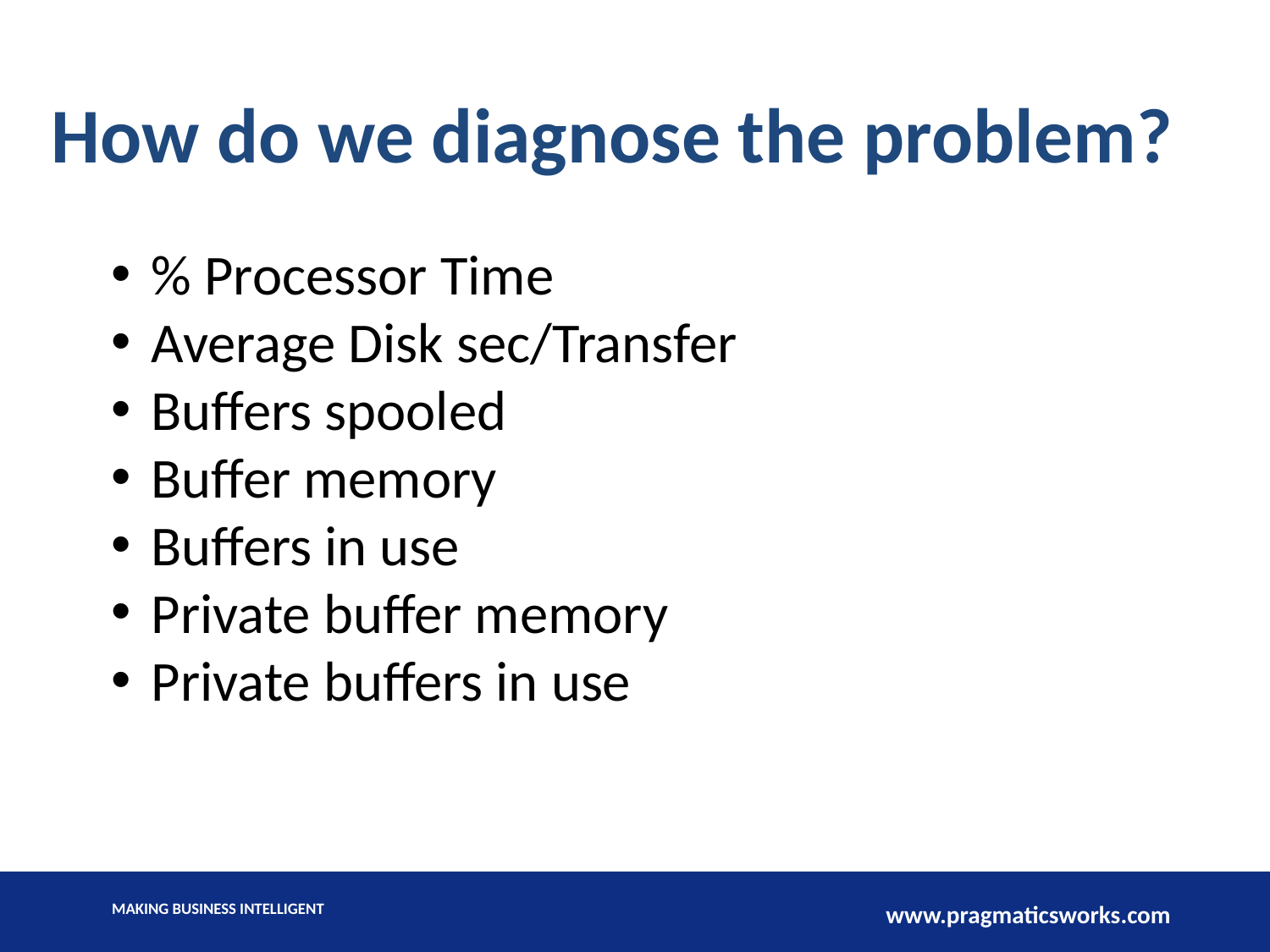

# How do we diagnose the problem?
% Processor Time
Average Disk sec/Transfer
Buffers spooled
Buffer memory
Buffers in use
Private buffer memory
Private buffers in use

Making Business Intelligent
www.pragmaticsworks.com